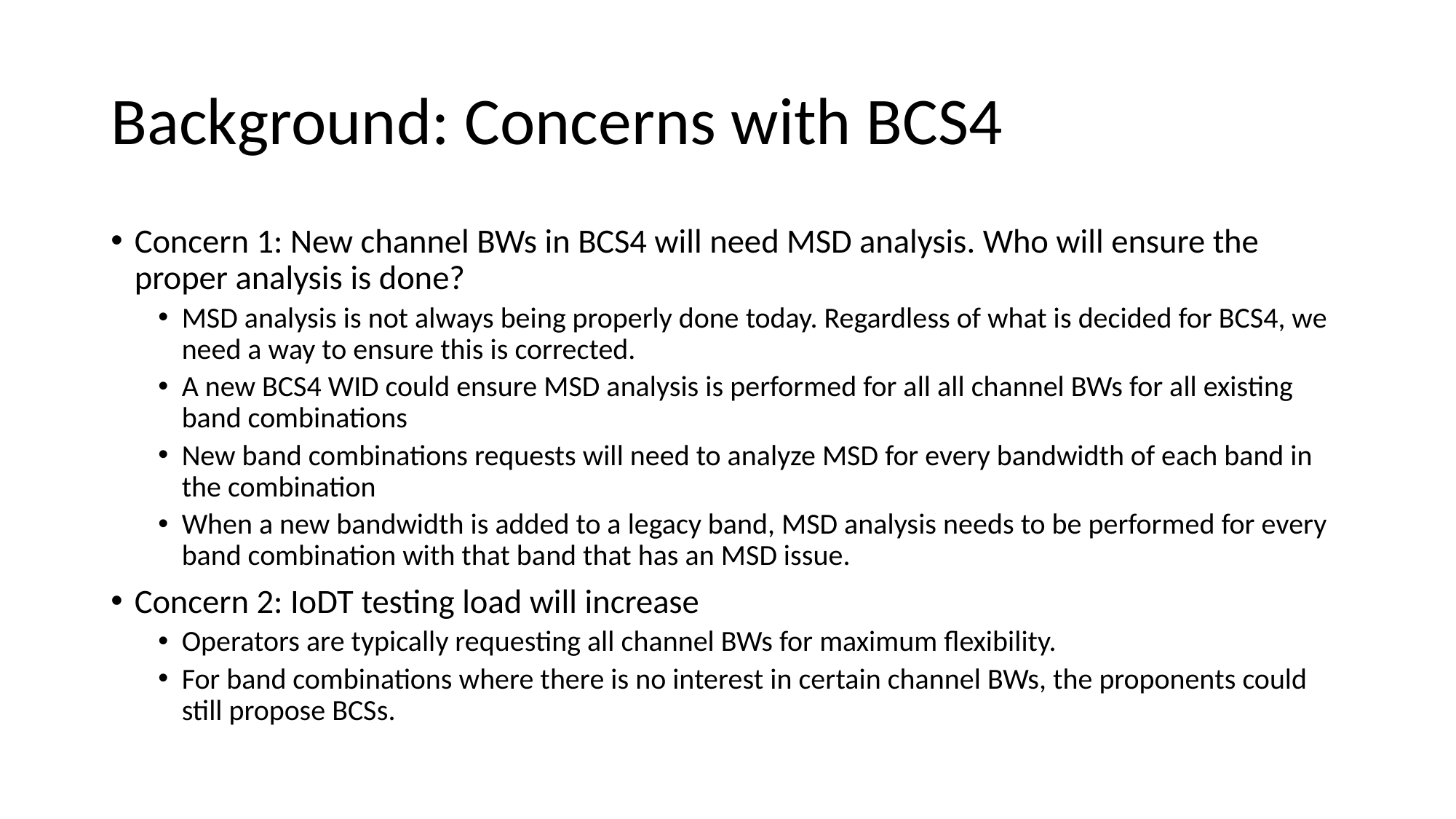

# Background: Concerns with BCS4
Concern 1: New channel BWs in BCS4 will need MSD analysis. Who will ensure the proper analysis is done?
MSD analysis is not always being properly done today. Regardless of what is decided for BCS4, we need a way to ensure this is corrected.
A new BCS4 WID could ensure MSD analysis is performed for all all channel BWs for all existing band combinations
New band combinations requests will need to analyze MSD for every bandwidth of each band in the combination
When a new bandwidth is added to a legacy band, MSD analysis needs to be performed for every band combination with that band that has an MSD issue.
Concern 2: IoDT testing load will increase
Operators are typically requesting all channel BWs for maximum flexibility.
For band combinations where there is no interest in certain channel BWs, the proponents could still propose BCSs.